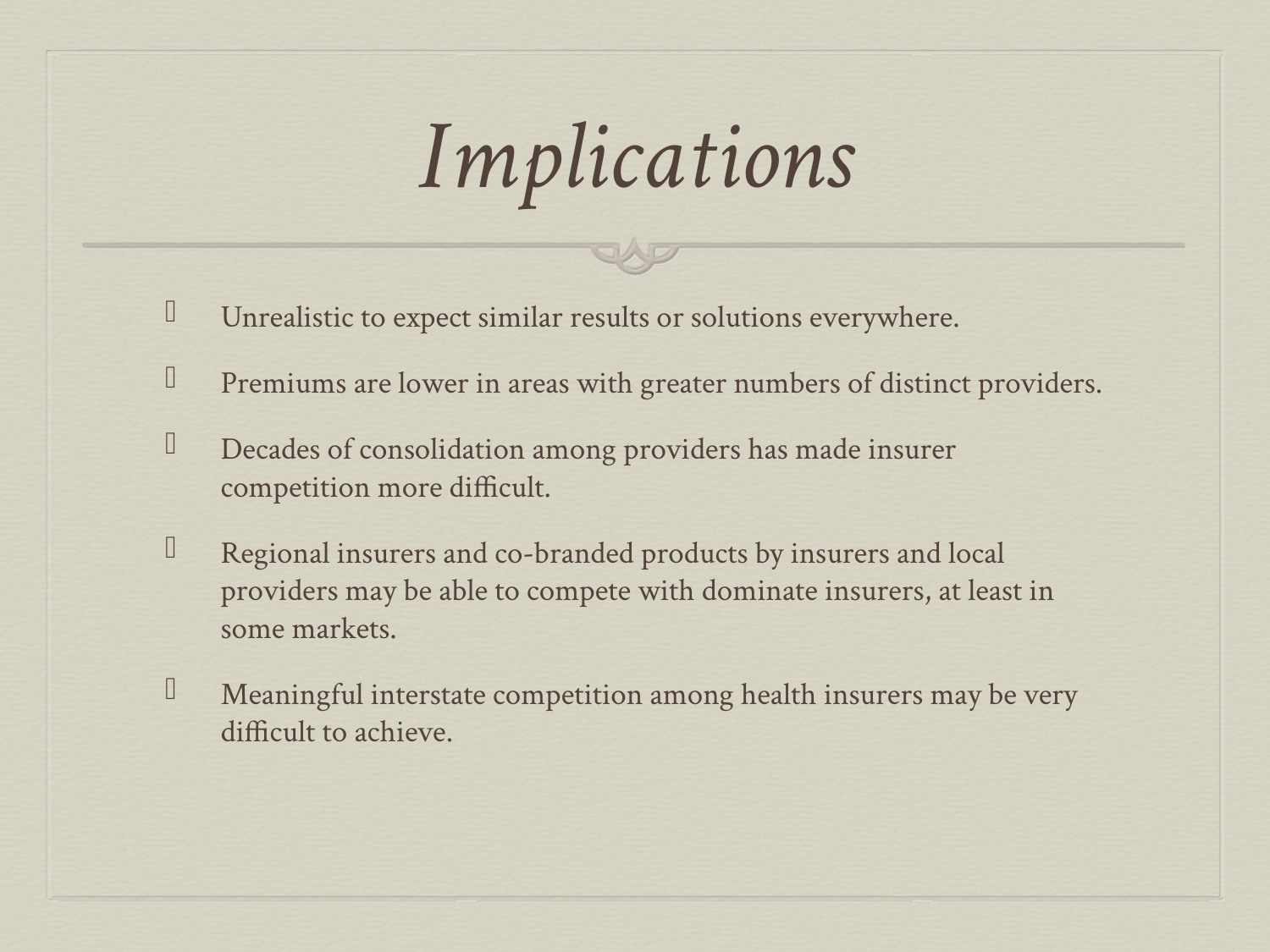

# Implications
Unrealistic to expect similar results or solutions everywhere.
Premiums are lower in areas with greater numbers of distinct providers.
Decades of consolidation among providers has made insurer competition more difficult.
Regional insurers and co-branded products by insurers and local providers may be able to compete with dominate insurers, at least in some markets.
Meaningful interstate competition among health insurers may be very difficult to achieve.